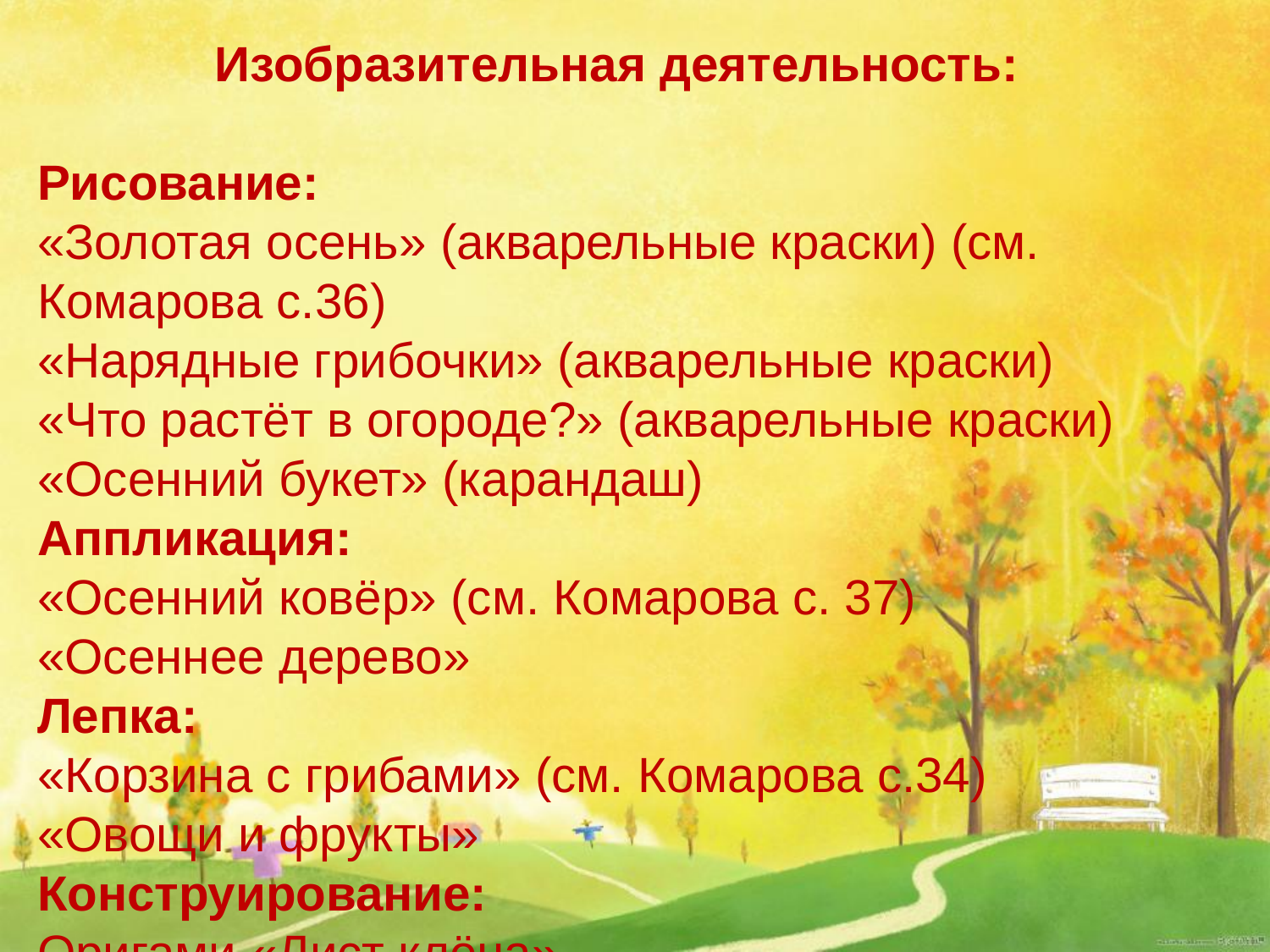

Изобразительная деятельность:

Рисование:
«Золотая осень» (акварельные краски) (см. Комарова с.36)
«Нарядные грибочки» (акварельные краски)
«Что растёт в огороде?» (акварельные краски)
«Осенний букет» (карандаш)
Аппликация:
«Осенний ковёр» (см. Комарова с. 37)
«Осеннее дерево»
Лепка:
«Корзина с грибами» (см. Комарова с.34)
«Овощи и фрукты»
Конструирование:
Оригами «Лист клёна»